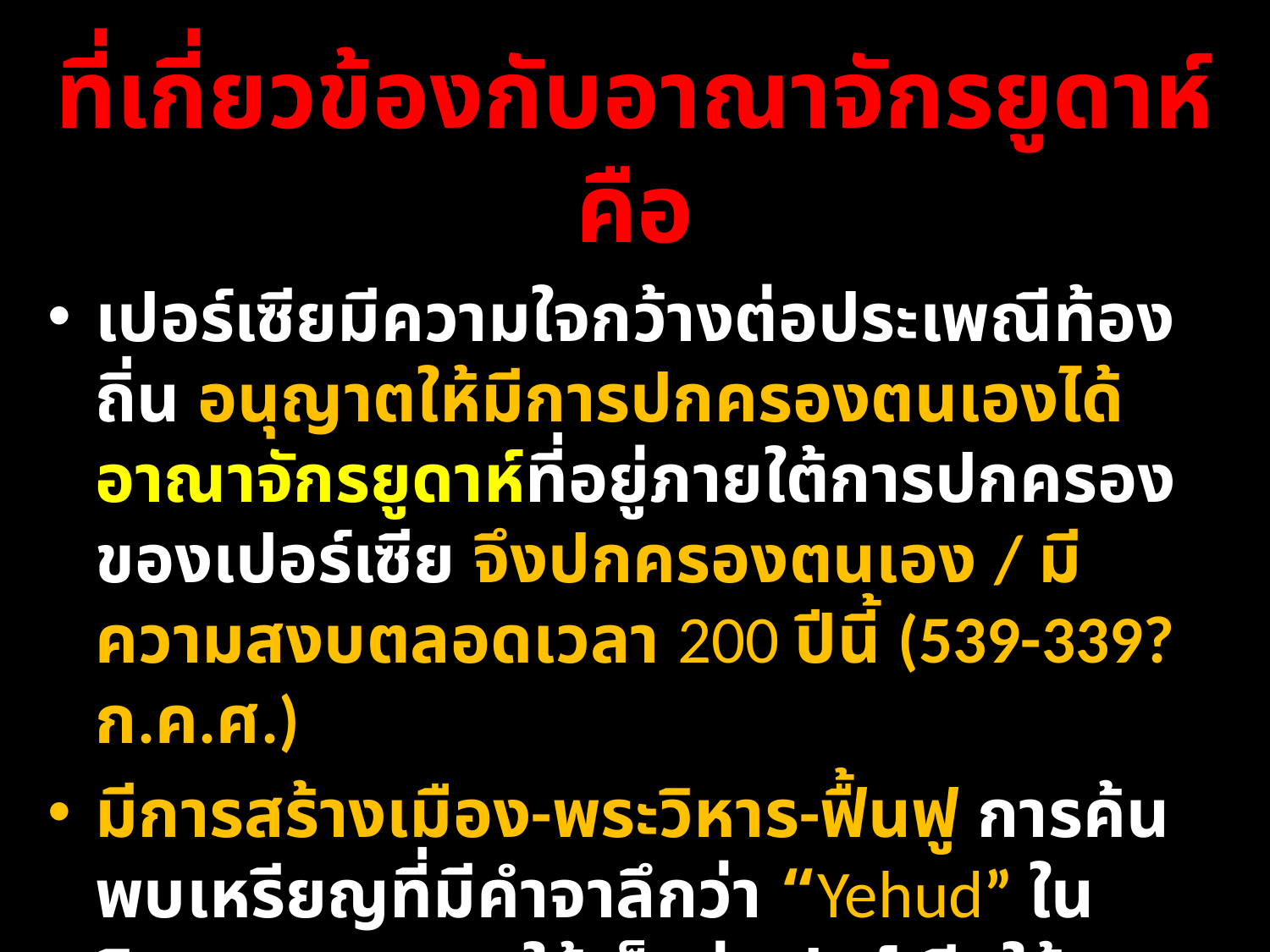

ที่เกี่ยวข้องกับอาณาจักรยูดาห์ คือ
เปอร์เซียมีความใจกว้างต่อประเพณีท้องถิ่น อนุญาตให้มีการปกครองตนเองได้ อาณาจักรยูดาห์ที่อยู่ภายใต้การปกครองของเปอร์เซีย จึงปกครองตนเอง / มีความสงบตลอดเวลา 200 ปีนี้ (539-339? ก.ค.ศ.)
มีการสร้างเมือง-พระวิหาร-ฟื้นฟู การค้นพบเหรียญที่มีคำจาลึกว่า “Yehud” ในอิสราเอล แสดงให้เห็นว่าเปอร์เซียให้อำนาจยูดาห์ในการมีระบบการเงินเป็นของตัวเองด้วย
เรารู้เรื่องต่างๆ เหล่านี้ได้บ้างจากหนังสือของประกาศกฮักกัย เศคาริยาห์ มาลาคี หนังสือเอสรา และ เนหะมีย์